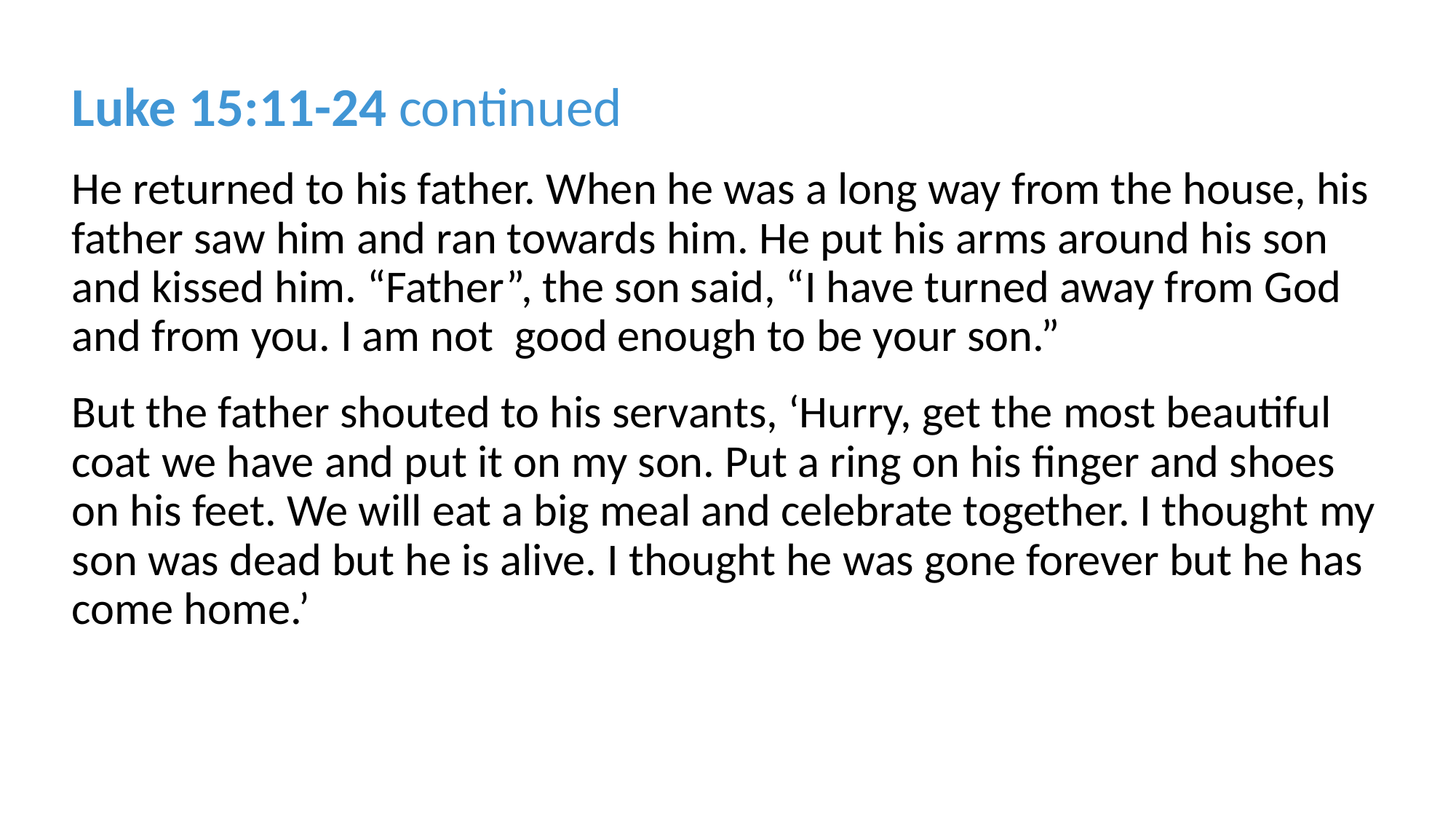

Luke 15:11-24 continued
He returned to his father. When he was a long way from the house, his father saw him and ran towards him. He put his arms around his son and kissed him. “Father”, the son said, “I have turned away from God and from you. I am not  good enough to be your son.”
But the father shouted to his servants, ‘Hurry, get the most beautiful coat we have and put it on my son. Put a ring on his finger and shoes on his feet. We will eat a big meal and celebrate together. I thought my son was dead but he is alive. I thought he was gone forever but he has come home.’